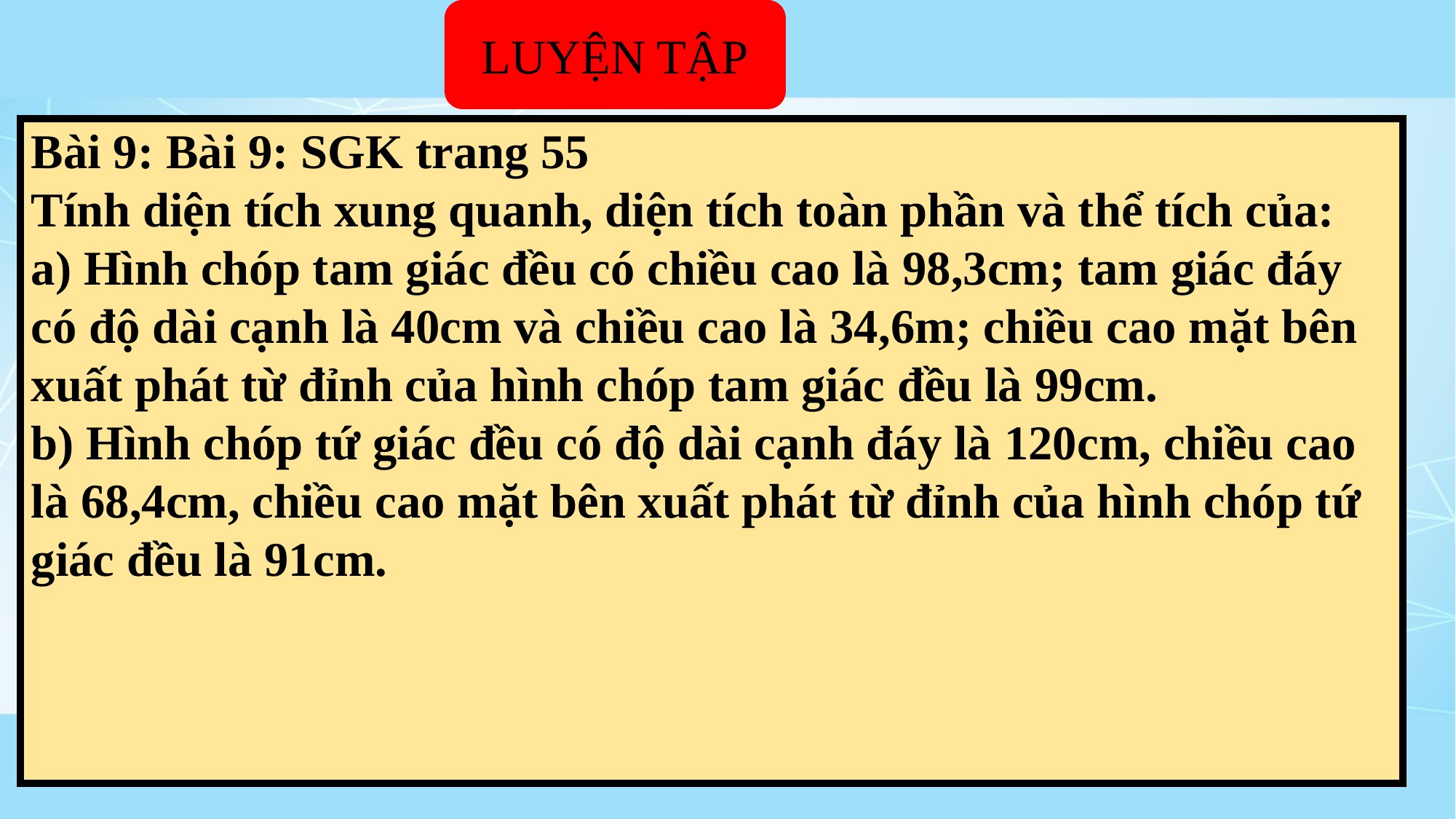

LUYỆN TẬP
Bài 9: Bài 9: SGK trang 55
Tính diện tích xung quanh, diện tích toàn phần và thể tích của:
a) Hình chóp tam giác đều có chiều cao là 98,3cm; tam giác đáy có độ dài cạnh là 40cm và chiều cao là 34,6m; chiều cao mặt bên xuất phát từ đỉnh của hình chóp tam giác đều là 99cm.
b) Hình chóp tứ giác đều có độ dài cạnh đáy là 120cm, chiều cao là 68,4cm, chiều cao mặt bên xuất phát từ đỉnh của hình chóp tứ giác đều là 91cm.